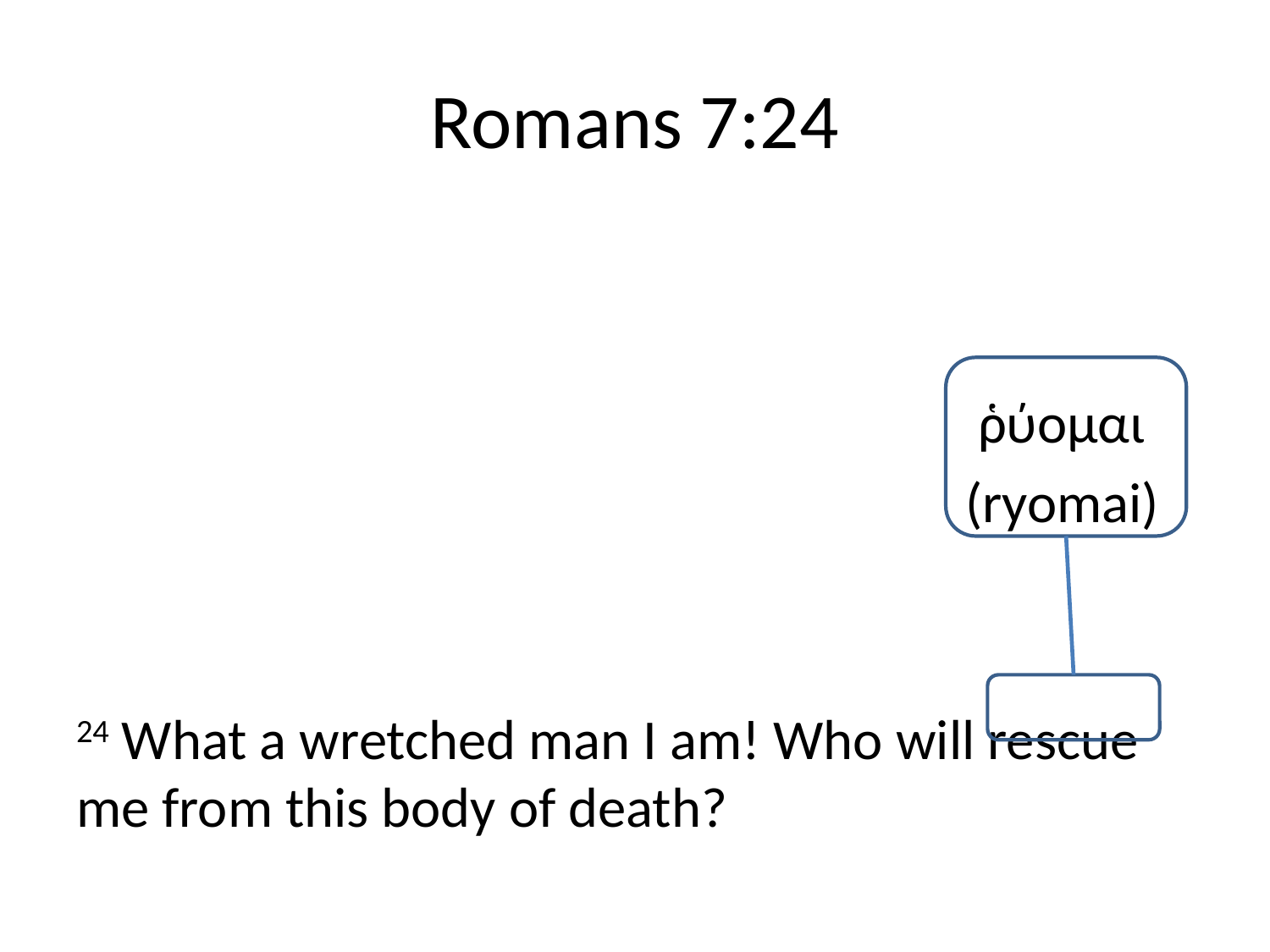

# Romans 7:24

							 ῥύομαι
							(ryomai)

24 What a wretched man I am! Who will rescue me from this body of death?